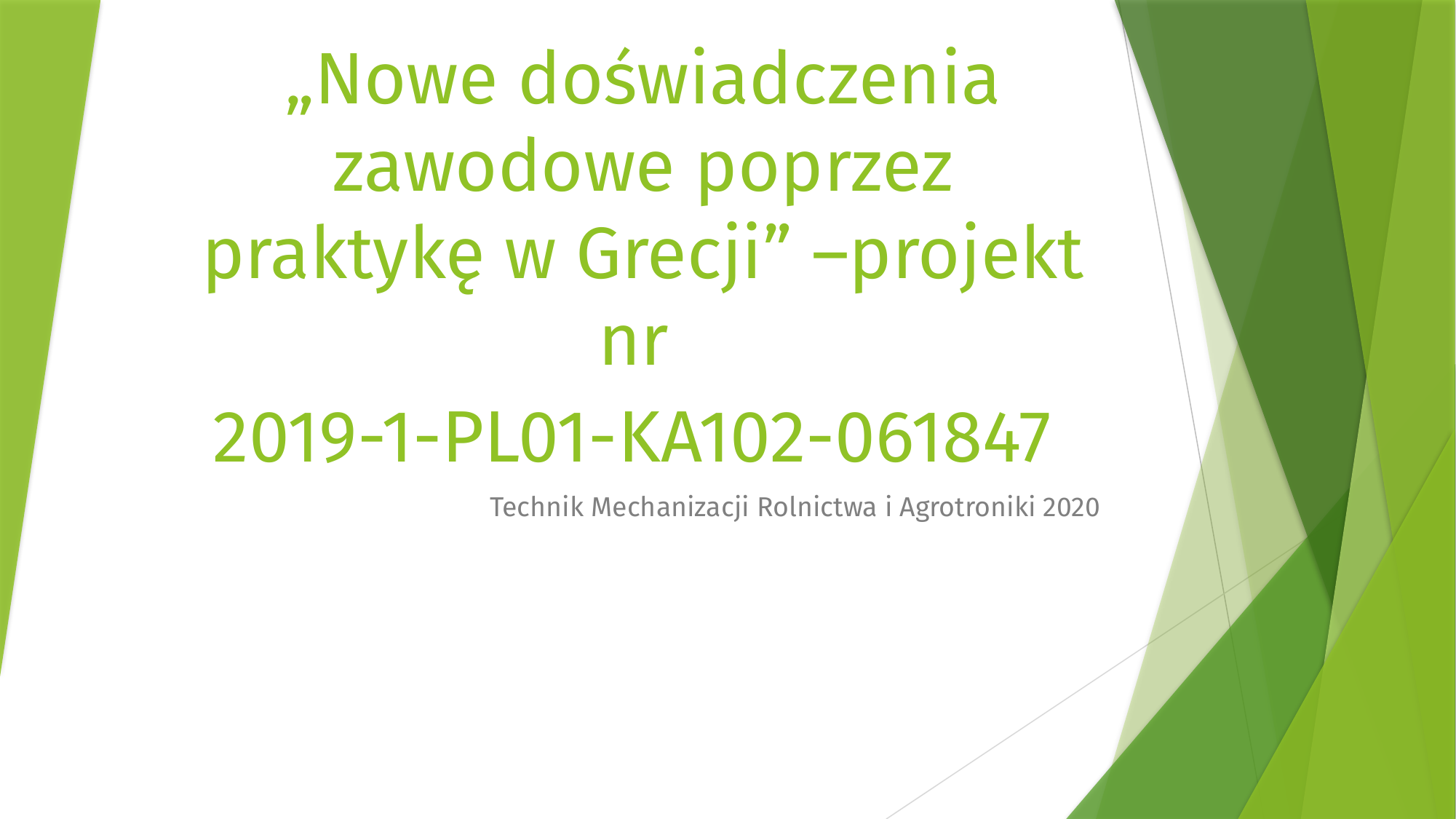

# „Nowe doświadczenia zawodowe poprzez praktykę w Grecji” –projekt nr 2019-1-PL01-KA102-061847
Technik Mechanizacji Rolnictwa i Agrotroniki 2020